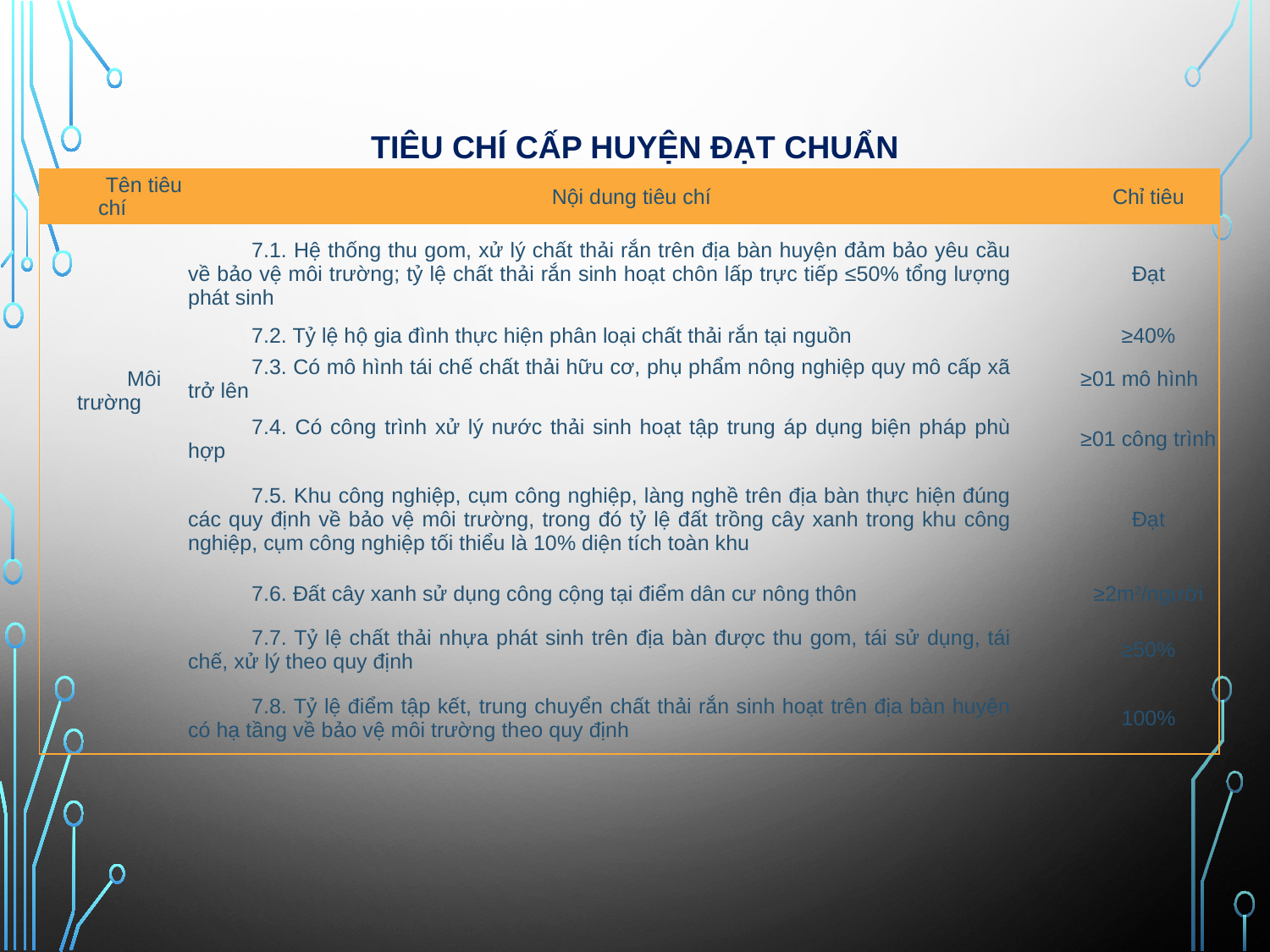

# Tiêu chí cấp HUYỆN đạt chuẩn
| Tên tiêu chí | Nội dung tiêu chí | Chỉ tiêu |
| --- | --- | --- |
| Môi trường | 7.1. Hệ thống thu gom, xử lý chất thải rắn trên địa bàn huyện đảm bảo yêu cầu về bảo vệ môi trường; tỷ lệ chất thải rắn sinh hoạt chôn lấp trực tiếp ≤50% tổng lượng phát sinh | Đạt |
|  | 7.2. Tỷ lệ hộ gia đình thực hiện phân loại chất thải rắn tại nguồn | ≥40% |
|  | 7.3. Có mô hình tái chế chất thải hữu cơ, phụ phẩm nông nghiệp quy mô cấp xã trở lên | ≥01 mô hình |
|  | 7.4. Có công trình xử lý nước thải sinh hoạt tập trung áp dụng biện pháp phù hợp | ≥01 công trình |
|  | 7.5. Khu công nghiệp, cụm công nghiệp, làng nghề trên địa bàn thực hiện đúng các quy định về bảo vệ môi trường, trong đó tỷ lệ đất trồng cây xanh trong khu công nghiệp, cụm công nghiệp tối thiểu là 10% diện tích toàn khu | Đạt |
|  | 7.6. Đất cây xanh sử dụng công cộng tại điểm dân cư nông thôn | ≥2m2/người |
|  | 7.7. Tỷ lệ chất thải nhựa phát sinh trên địa bàn được thu gom, tái sử dụng, tái chế, xử lý theo quy định | ≥50% |
|  | 7.8. Tỷ lệ điểm tập kết, trung chuyển chất thải rắn sinh hoạt trên địa bàn huyện có hạ tầng về bảo vệ môi trường theo quy định | 100% |